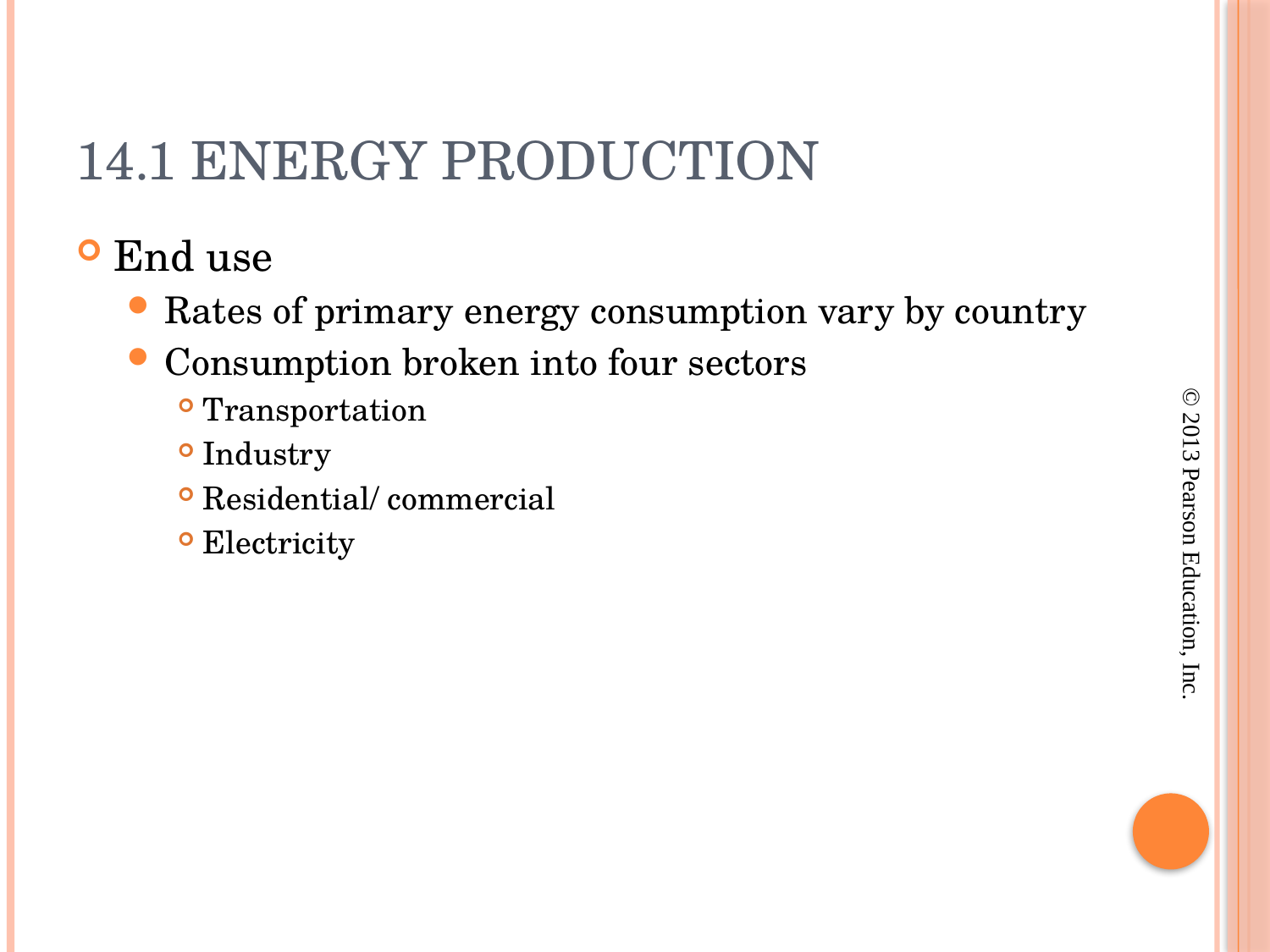

# 14.1 Energy Production
End use
Rates of primary energy consumption vary by country
Consumption broken into four sectors
Transportation
Industry
Residential/ commercial
Electricity

© 2013 Pearson Education, Inc.